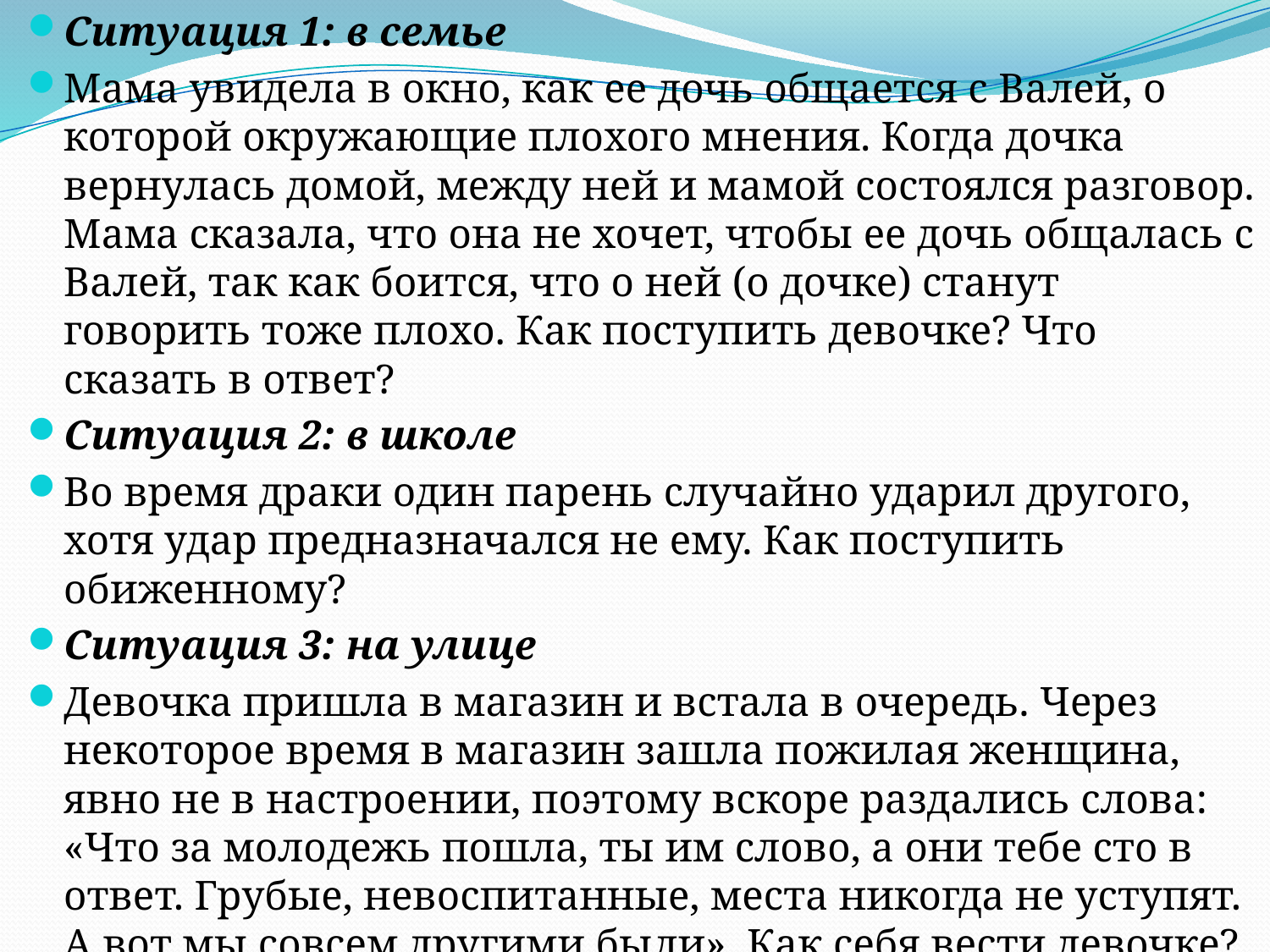

Ситуация 1: в семье
Мама увидела в окно, как ее дочь общается с Валей, о которой окружающие плохого мнения. Когда дочка вернулась домой, между ней и мамой состоялся разговор. Мама сказала, что она не хочет, чтобы ее дочь общалась с Валей, так как боится, что о ней (о дочке) станут говорить тоже плохо. Как поступить девочке? Что сказать в ответ?
Ситуация 2: в школе
Во время драки один парень случайно ударил другого, хотя удар предназначался не ему. Как поступить обиженному?
Ситуация 3: на улице
Девочка пришла в магазин и встала в очередь. Через некоторое время в магазин зашла пожилая женщина, явно не в настроении, поэтому вскоре раздались слова: «Что за молодежь пошла, ты им слово, а они тебе сто в ответ. Грубые, невоспитанные, места никогда не уступят. А вот мы совсем другими были». Как себя вести девочке?